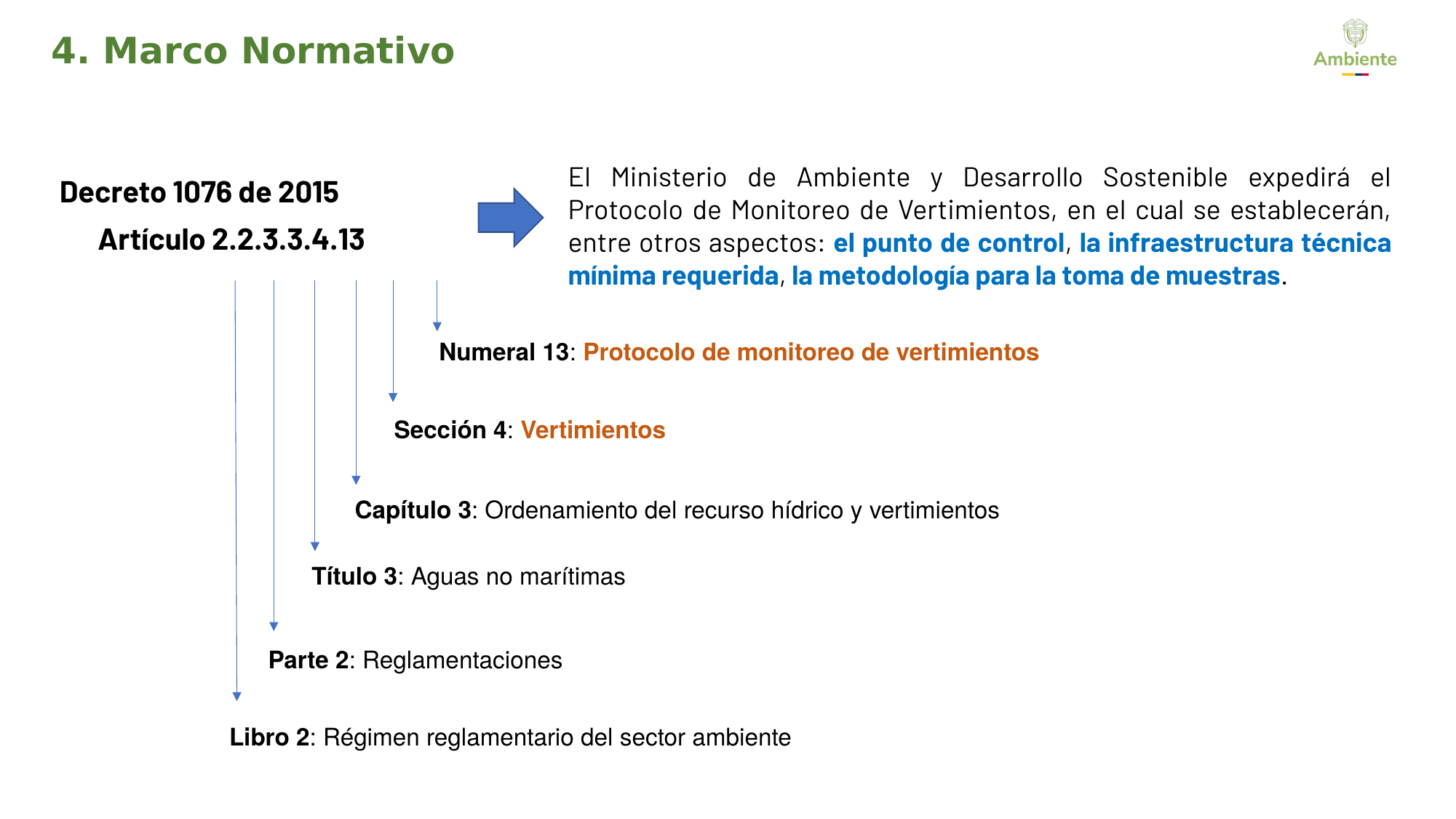

# 4. Marco Normativo
El Ministerio de Ambiente y Desarrollo Sostenible expedirá el Protocolo de Monitoreo de Vertimientos, en el cual se establecerán, entre otros aspectos: el punto de control, la infraestructura técnica mínima requerida, la metodología para la toma de muestras.
Decreto 1076 de 2015

Artículo 2.2.3.3.4.13
Numeral 13: Protocolo de monitoreo de vertimientos
Sección 4: Vertimientos
Capítulo 3: Ordenamiento del recurso hídrico y vertimientos
Referencia 3
Título 3: Aguas no marítimas
Parte 2: Reglamentaciones
Libro 2: Régimen reglamentario del sector ambiente